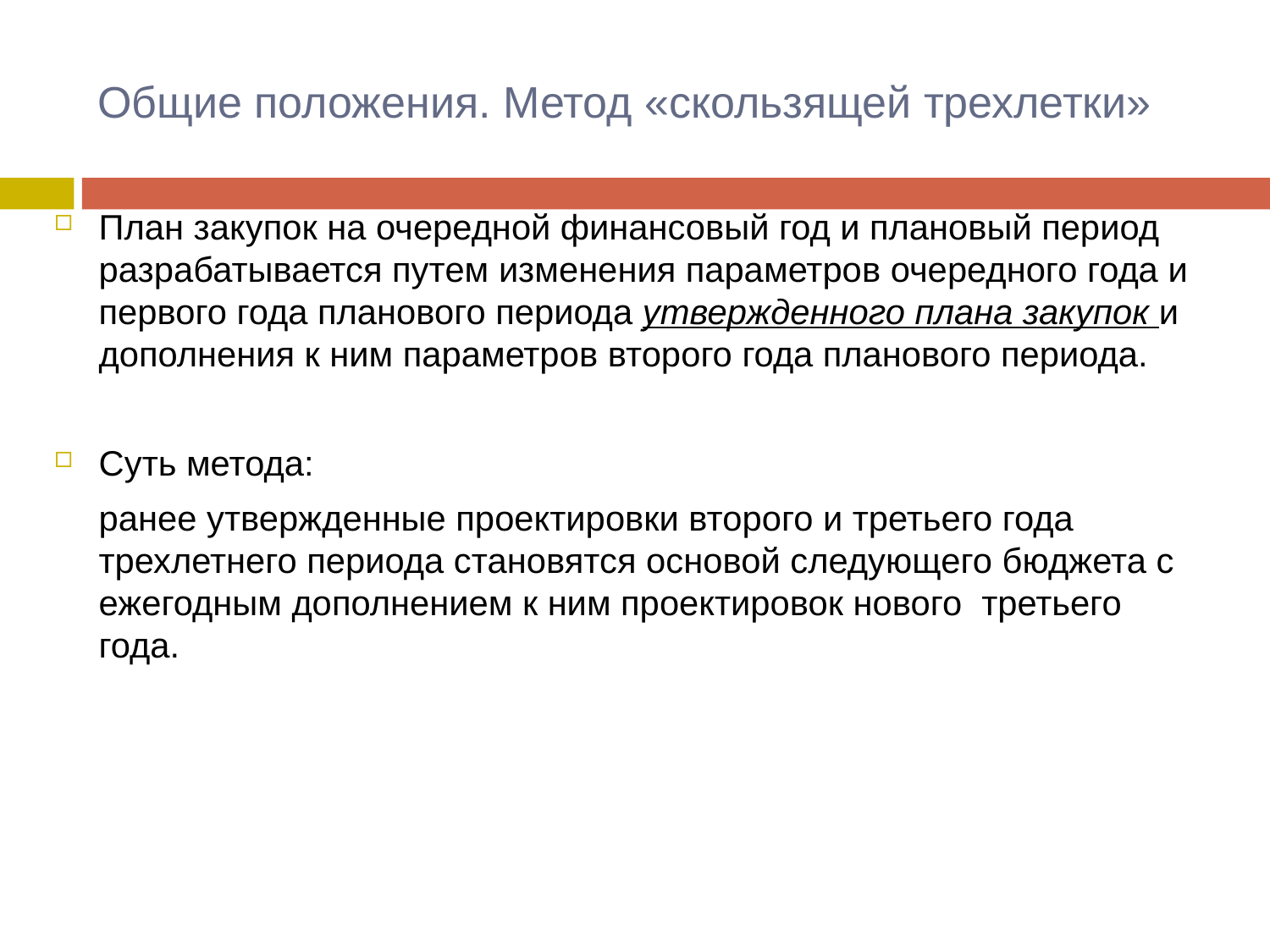

# Общие положения. Метод «скользящей трехлетки»
План закупок на очередной финансовый год и плановый период разрабатывается путем изменения параметров очередного года и первого года планового периода утвержденного плана закупок и дополнения к ним параметров второго года планового периода.

Суть метода:
	ранее утвержденные проектировки второго и третьего года трехлетнего периода становятся основой следующего бюджета с ежегодным дополнением к ним проектировок нового  третьего года.